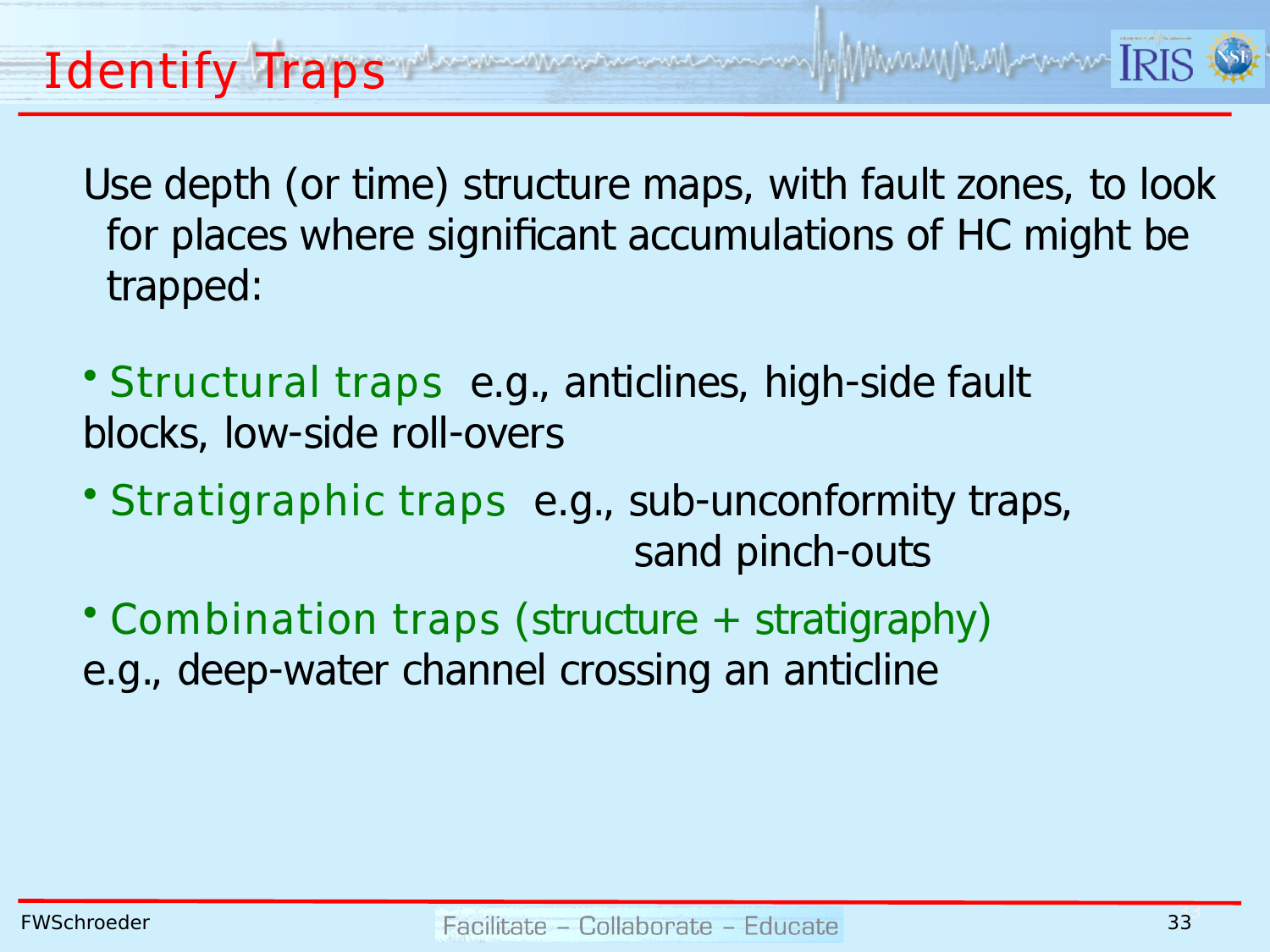

# Identify Traps
Use depth (or time) structure maps, with fault zones, to look for places where significant accumulations of HC might be trapped:

 Structural traps  e.g., anticlines, high-side fault 		blocks, low-side roll-overs
 Stratigraphic traps  e.g., sub-unconformity traps, 			    sand pinch-outs
 Combination traps (structure + stratigraphy)  		e.g., deep-water channel crossing an anticline